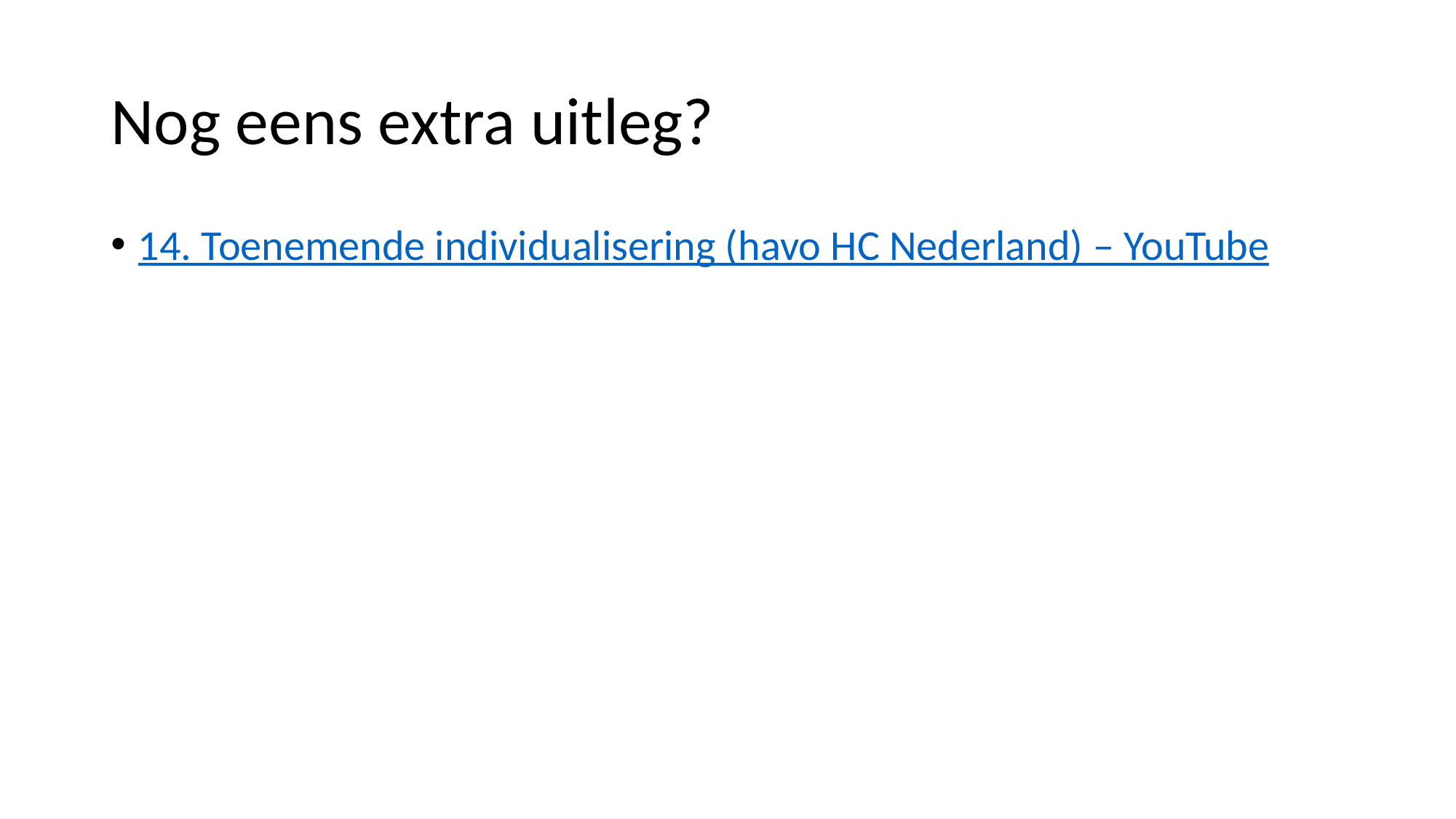

# Nog eens extra uitleg?
14. Toenemende individualisering (havo HC Nederland) – YouTube